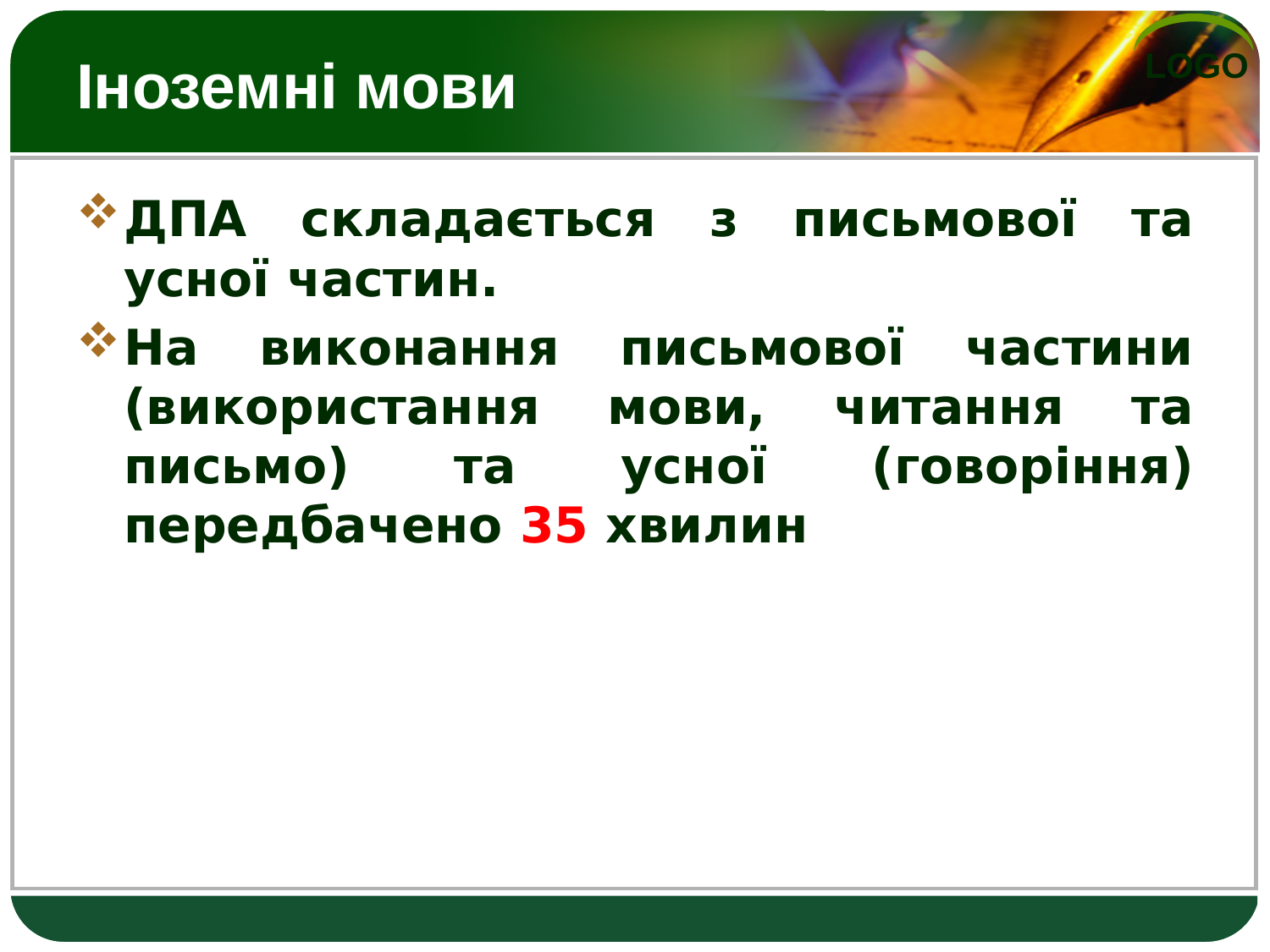

# Іноземні мови
ДПА складається з письмової та усної частин.
На виконання письмової частини (використання мови, читання та письмо) та усної (говоріння) передбачено 35 хвилин